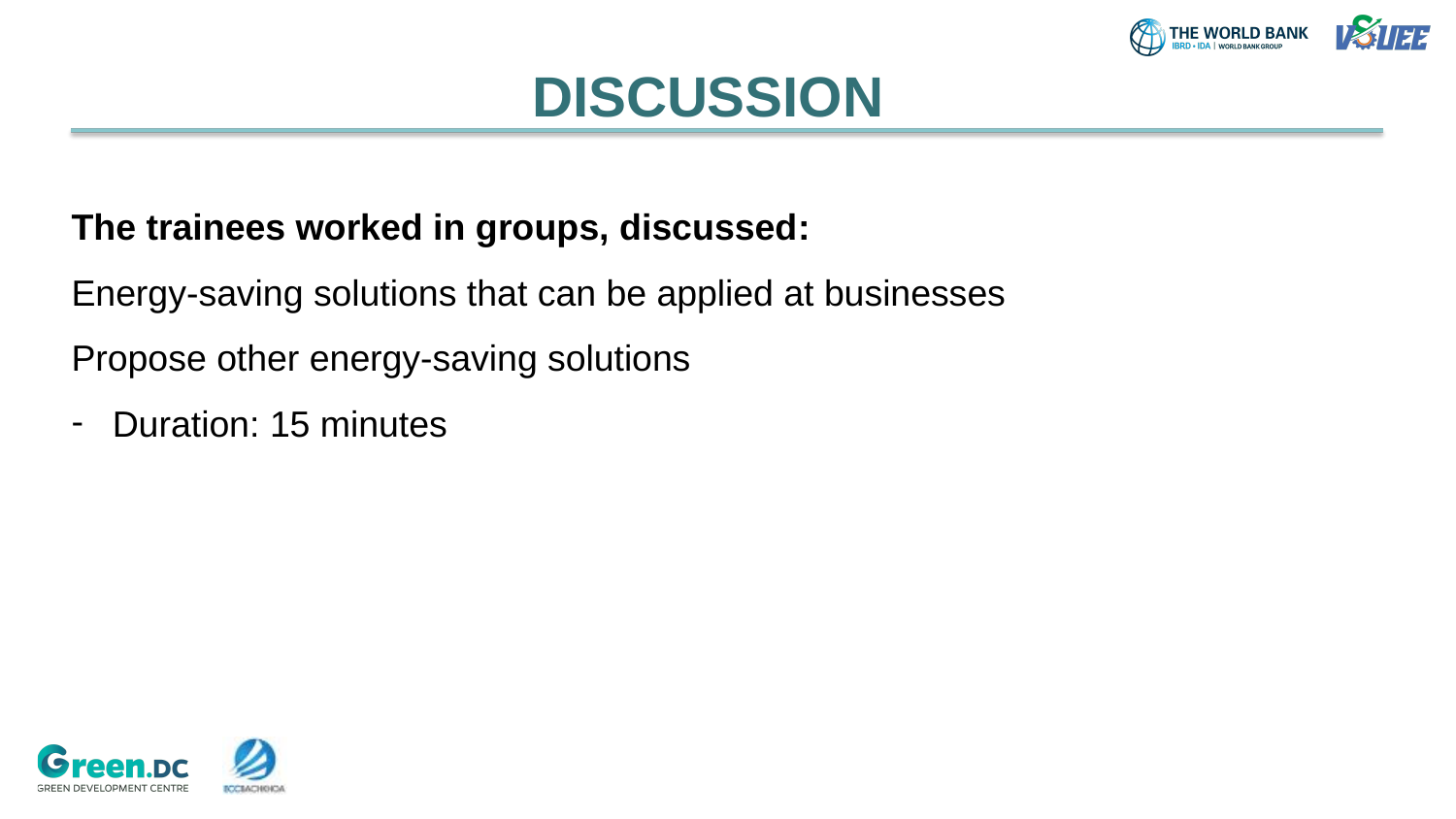

# DISCUSSION
The trainees worked in groups, discussed:
Energy-saving solutions that can be applied at businesses
Propose other energy-saving solutions
Duration: 15 minutes